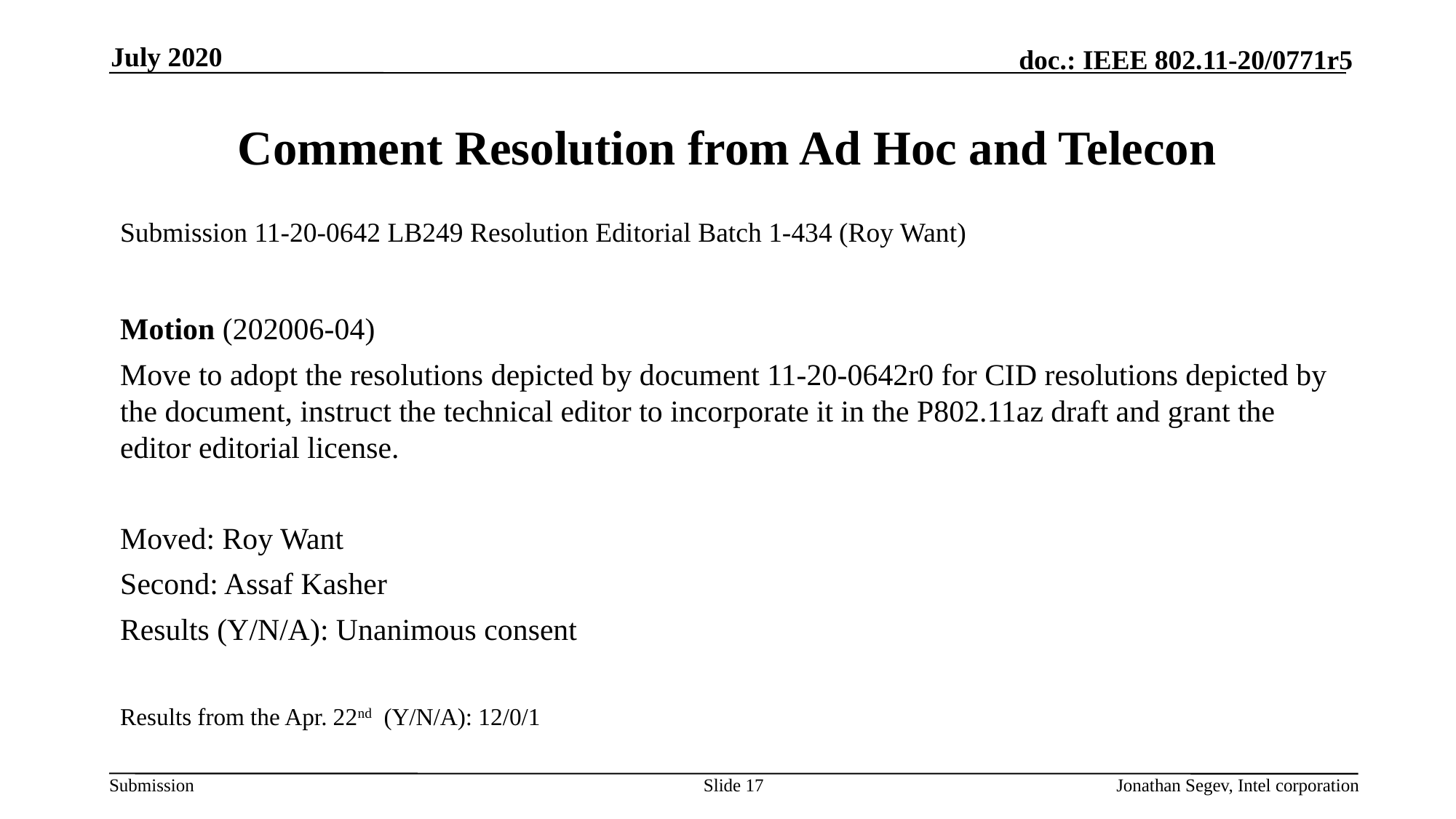

July 2020
# Comment Resolution from Ad Hoc and Telecon
Submission 11-20-0642 LB249 Resolution Editorial Batch 1-434 (Roy Want)

Motion (202006-04)
Move to adopt the resolutions depicted by document 11-20-0642r0 for CID resolutions depicted by the document, instruct the technical editor to incorporate it in the P802.11az draft and grant the editor editorial license.

Moved: Roy Want
Second: Assaf Kasher
Results (Y/N/A): Unanimous consent

Results from the Apr. 22nd  (Y/N/A): 12/0/1

Slide 17
Jonathan Segev, Intel corporation